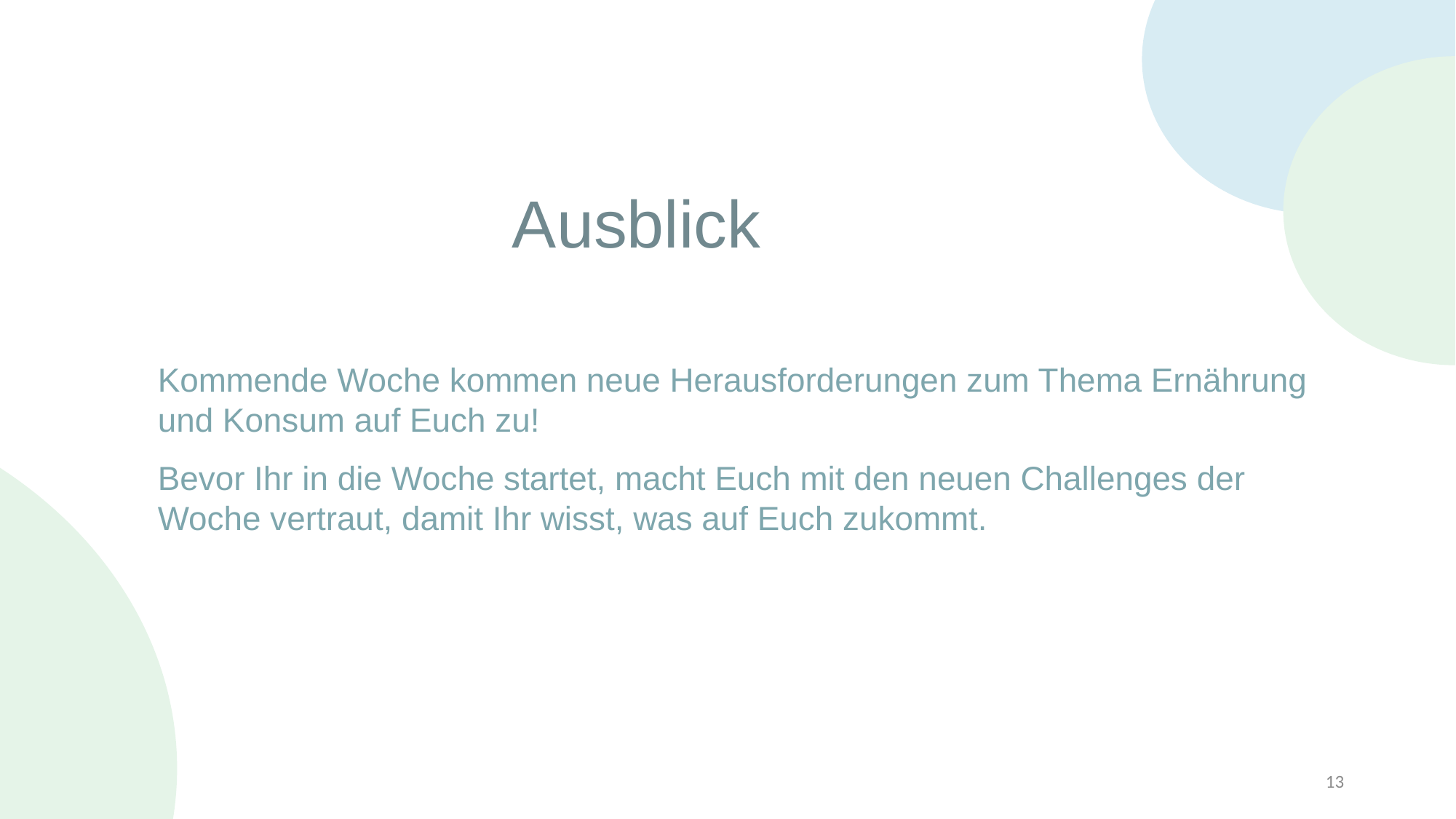

# Ausblick
Kommende Woche kommen neue Herausforderungen zum Thema Ernährung und Konsum auf Euch zu!
Bevor Ihr in die Woche startet, macht Euch mit den neuen Challenges der Woche vertraut, damit Ihr wisst, was auf Euch zukommt.

13